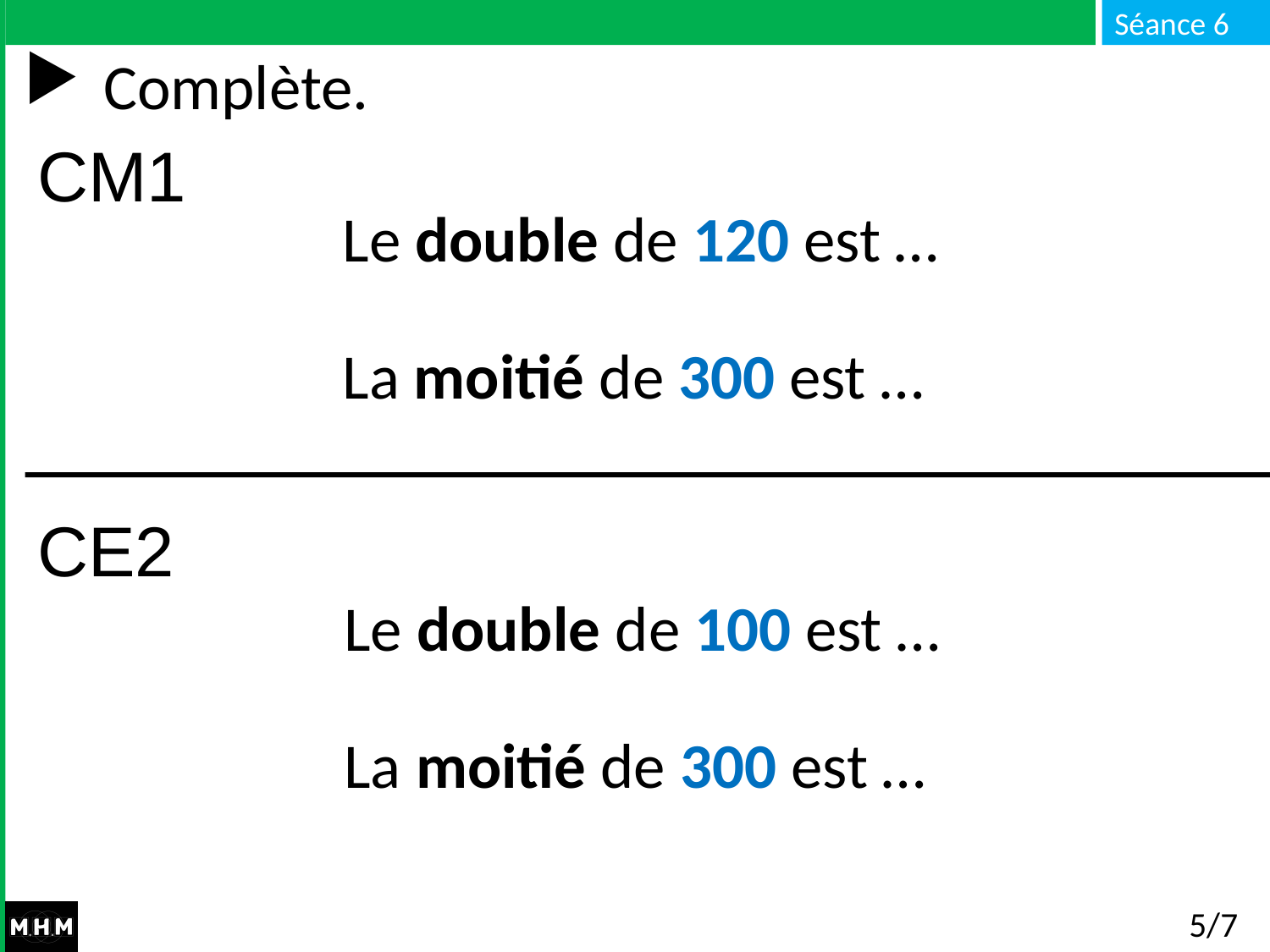

# Complète.
CM1
Le double de 120 est …

La moitié de 300 est …

CE2
Le double de 100 est …

La moitié de 300 est …
5/7